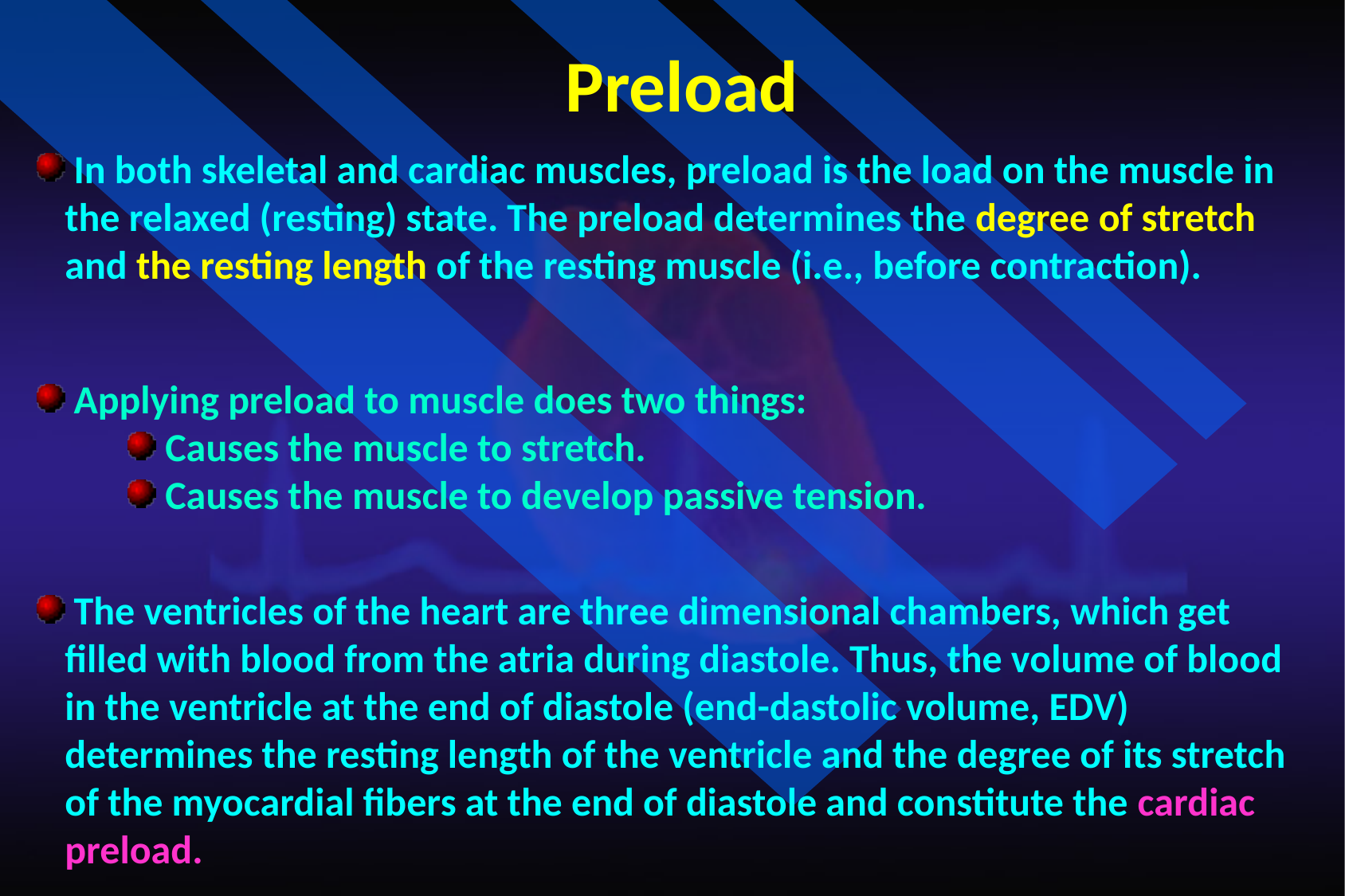

Preload
 In both skeletal and cardiac muscles, preload is the load on the muscle in the relaxed (resting) state. The preload determines the degree of stretch and the resting length of the resting muscle (i.e., before contraction).

 Applying preload to muscle does two things:
 Causes the muscle to stretch.
 Causes the muscle to develop passive tension.

 The ventricles of the heart are three dimensional chambers, which get filled with blood from the atria during diastole. Thus, the volume of blood in the ventricle at the end of diastole (end-dastolic volume, EDV) determines the resting length of the ventricle and the degree of its stretch of the myocardial fibers at the end of diastole and constitute the cardiac preload.